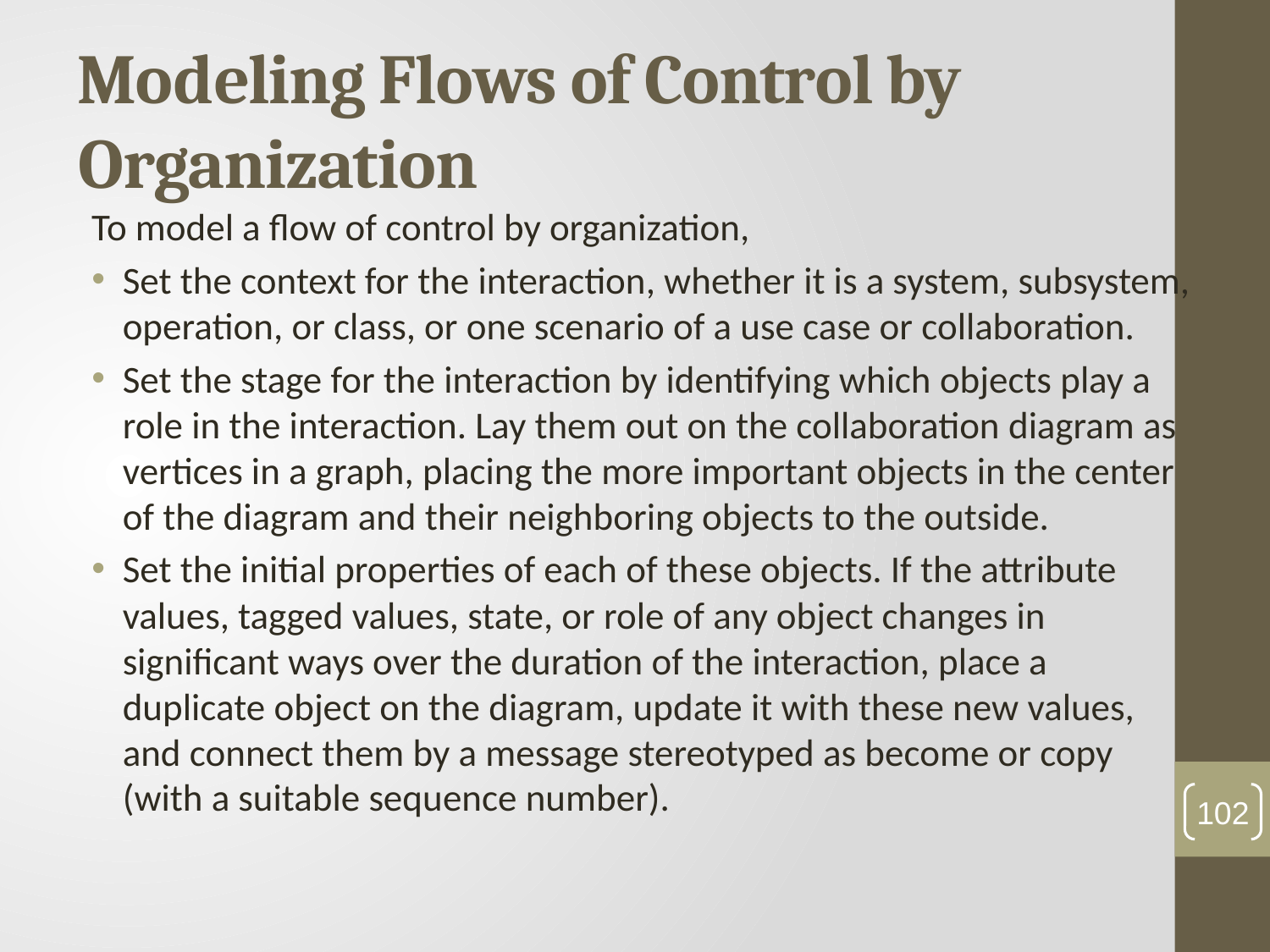

# Modeling Flows of Control by Organization
To model a flow of control by organization,
Set the context for the interaction, whether it is a system, subsystem, operation, or class, or one scenario of a use case or collaboration.
Set the stage for the interaction by identifying which objects play a role in the interaction. Lay them out on the collaboration diagram as vertices in a graph, placing the more important objects in the center of the diagram and their neighboring objects to the outside.
Set the initial properties of each of these objects. If the attribute values, tagged values, state, or role of any object changes in significant ways over the duration of the interaction, place a duplicate object on the diagram, update it with these new values, and connect them by a message stereotyped as become or copy (with a suitable sequence number).
102